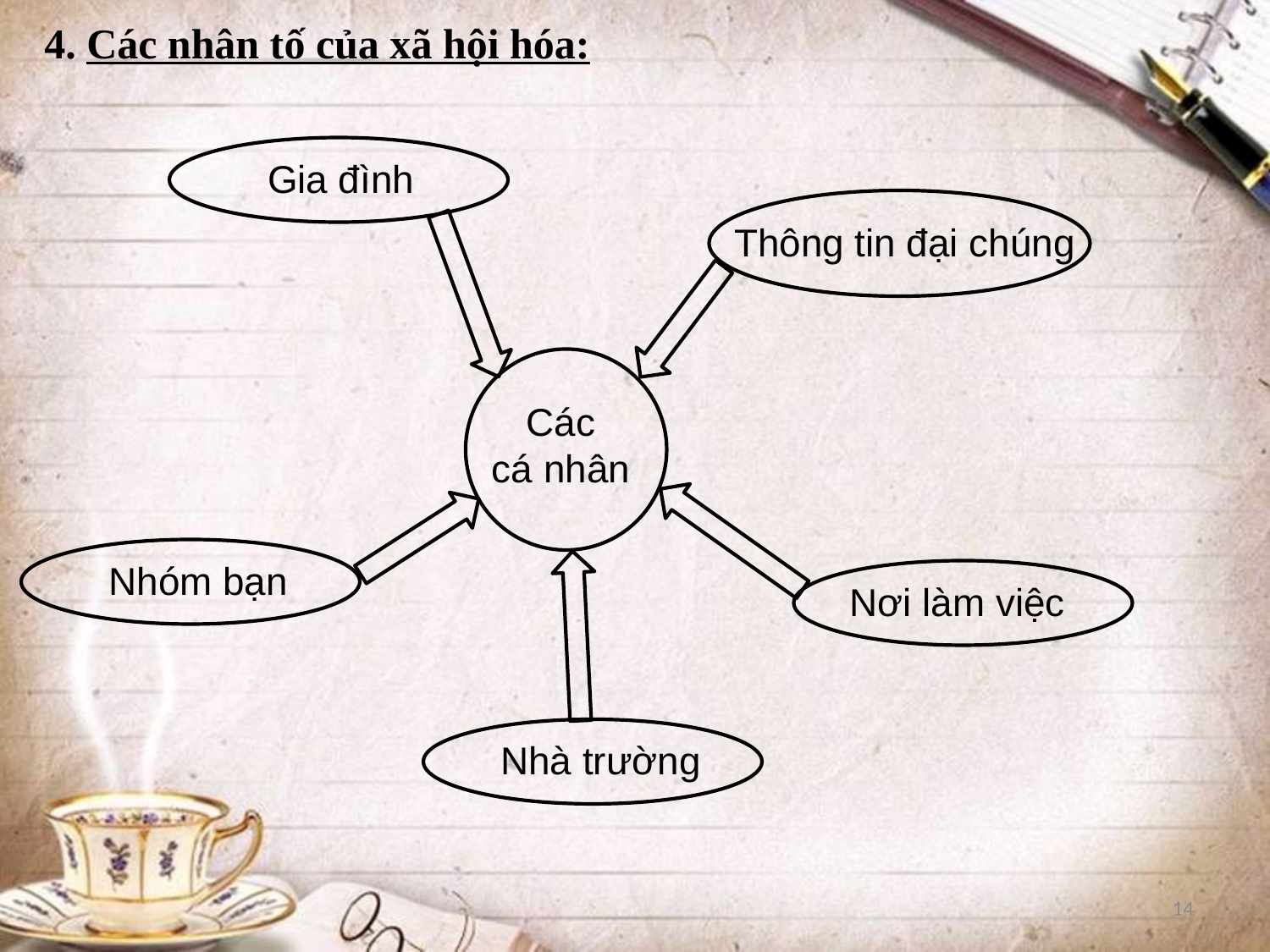

4. Các nhân tố của xã hội hóa:

Gia đình

Thông tin đại chúng

Các
cá nhân

Nhóm bạn

Nơi làm việc

Nhà trường
14